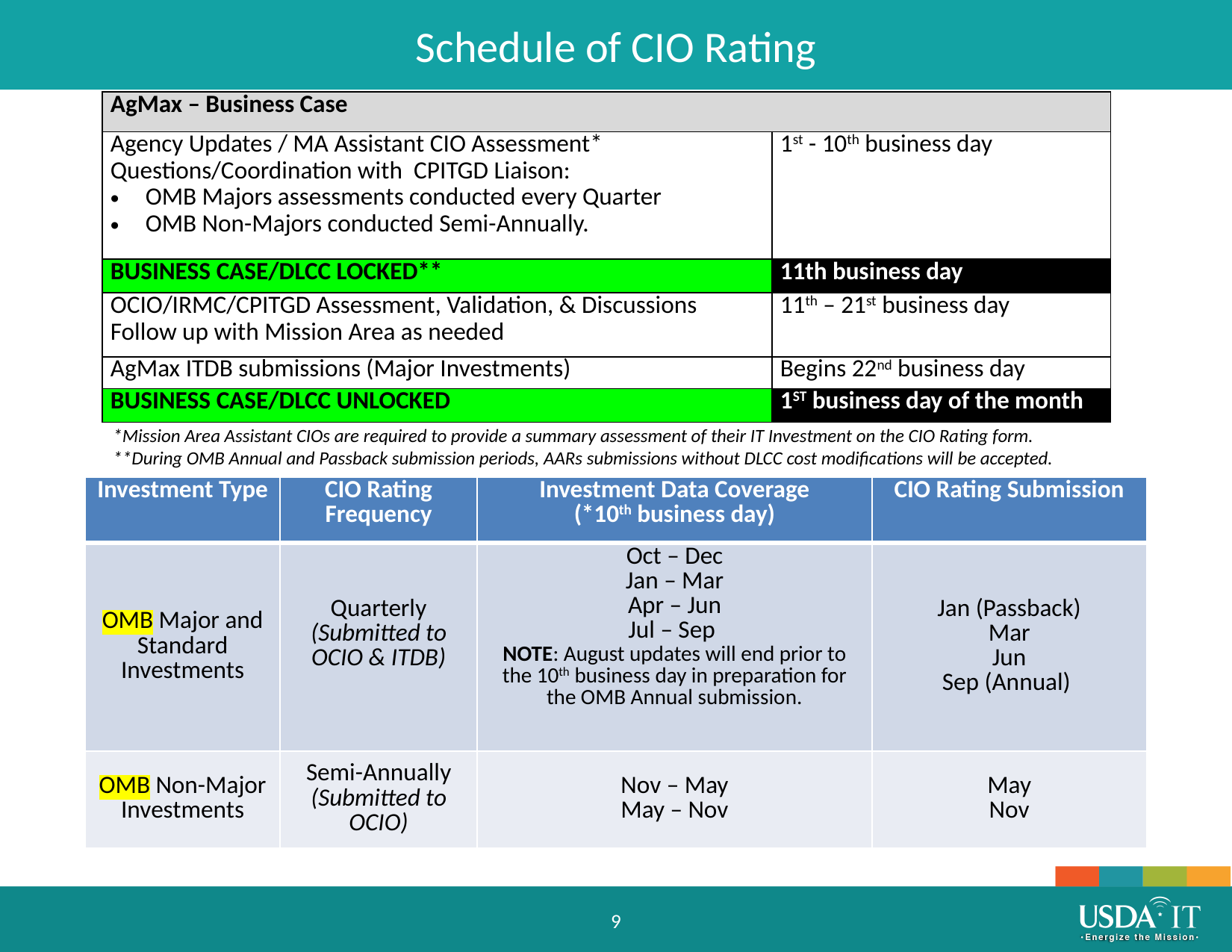

Schedule of CIO Rating
| AgMax – Business Case |  |
| --- | --- |
| Agency Updates / MA Assistant CIO Assessment\* Questions/Coordination with CPITGD Liaison: OMB Majors assessments conducted every Quarter OMB Non-Majors conducted Semi-Annually. | 1st - 10th business day |
| BUSINESS CASE/DLCC LOCKED\*\* | 11th business day |
| OCIO/IRMC/CPITGD Assessment, Validation, & Discussions Follow up with Mission Area as needed | 11th – 21st business day |
| AgMax ITDB submissions (Major Investments) | Begins 22nd business day |
| BUSINESS CASE/DLCC UNLOCKED | 1ST business day of the month |
*Mission Area Assistant CIOs are required to provide a summary assessment of their IT Investment on the CIO Rating form.
**During OMB Annual and Passback submission periods, AARs submissions without DLCC cost modifications will be accepted.
| Investment Type | CIO Rating Frequency | Investment Data Coverage (\*10th business day) | CIO Rating Submission |
| --- | --- | --- | --- |
| OMB Major and Standard Investments | Quarterly (Submitted to OCIO & ITDB) | Oct – Dec Jan – Mar Apr – Jun Jul – Sep NOTE: August updates will end prior to the 10th business day in preparation for the OMB Annual submission. | Jan (Passback) Mar Jun Sep (Annual) |
| OMB Non-Major Investments | Semi-Annually (Submitted to OCIO) | Nov – May May – Nov | May Nov |
9